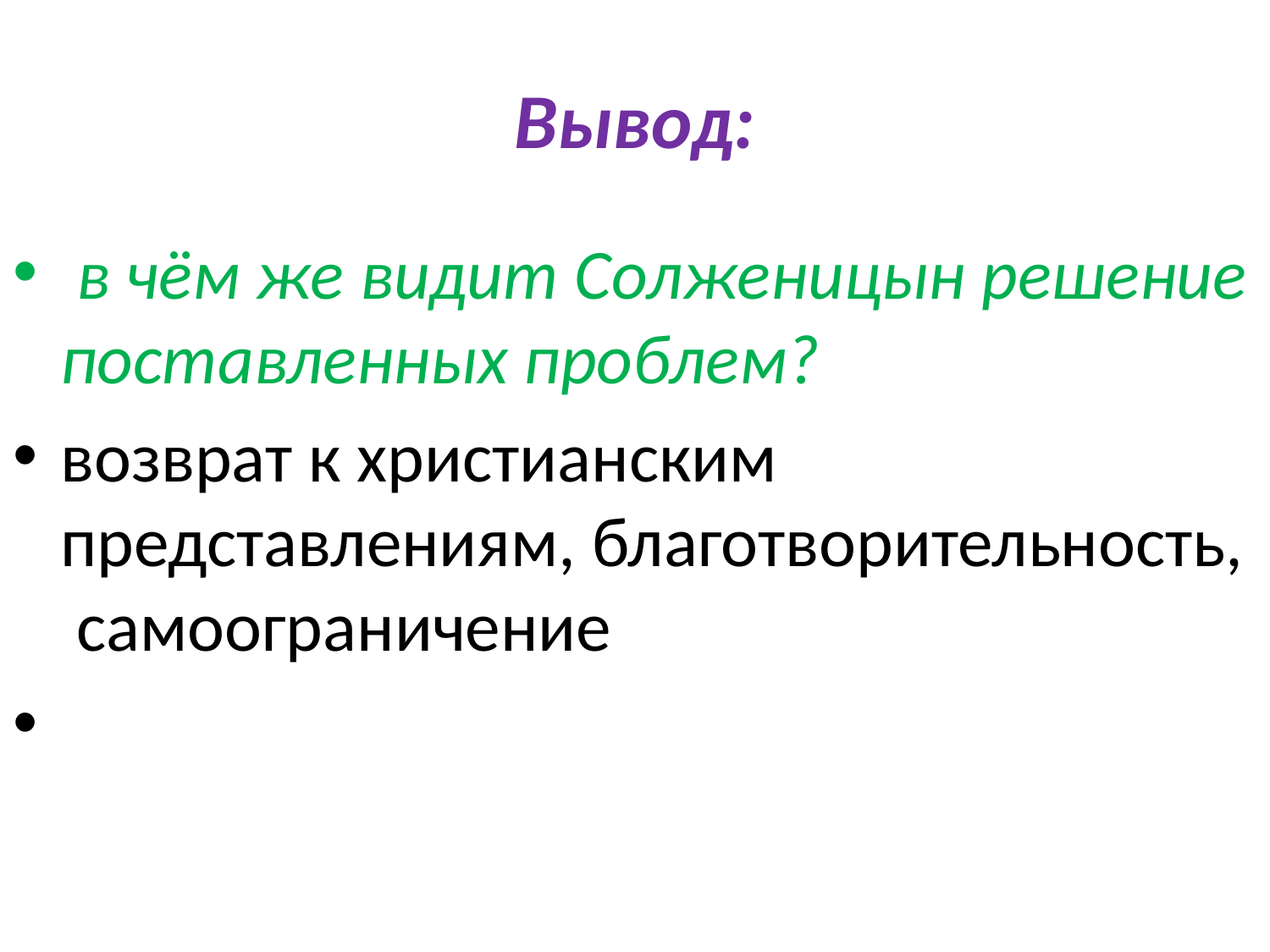

# Вывод:
 в чём же видит Солженицын решение поставленных проблем?
возврат к христианским представлениям, благотворительность,  самоограничение